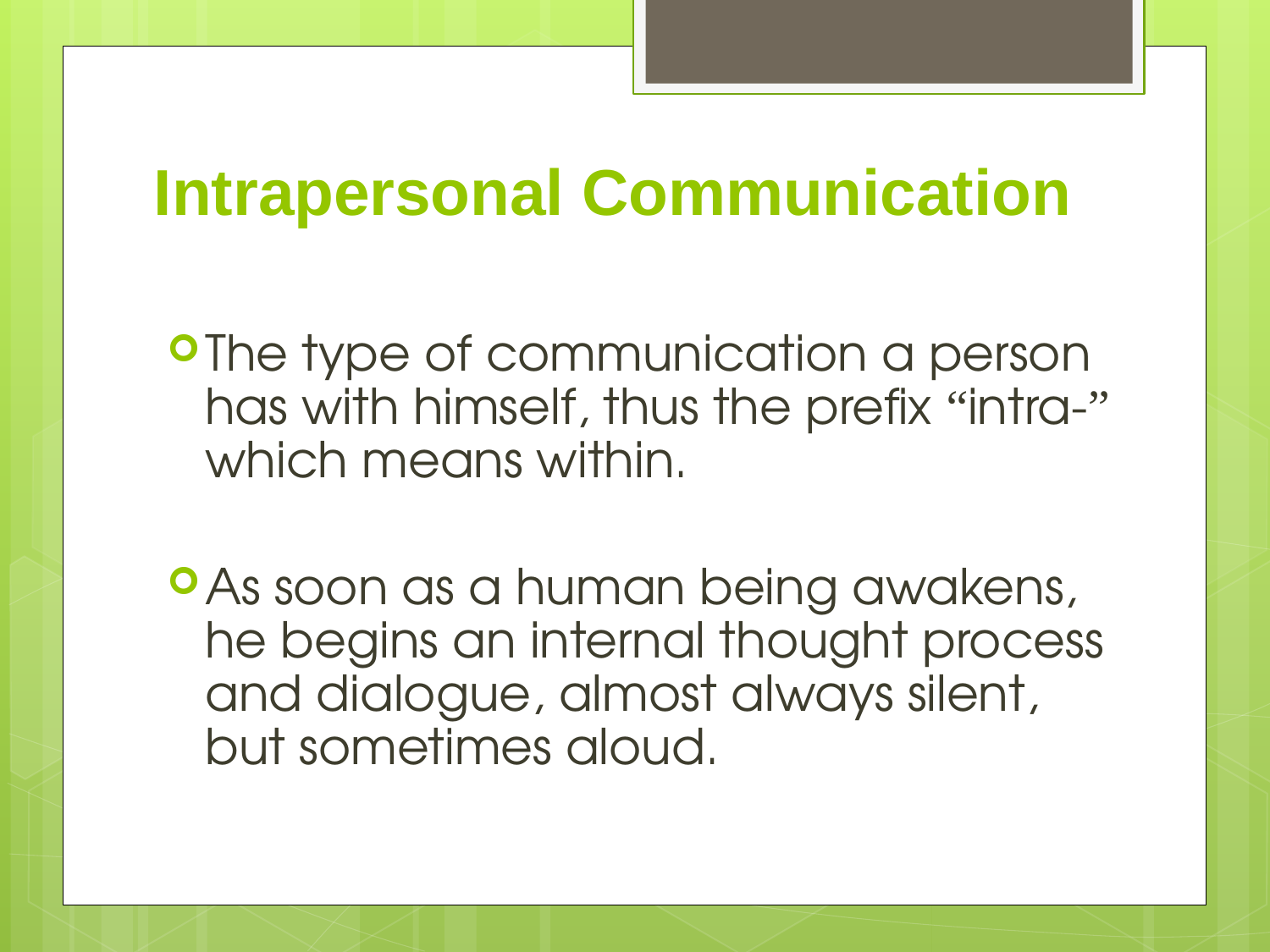

# Intrapersonal Communication
The type of communication a person has with himself, thus the prefix “intra-” which means within.

As soon as a human being awakens, he begins an internal thought process and dialogue, almost always silent, but sometimes aloud.